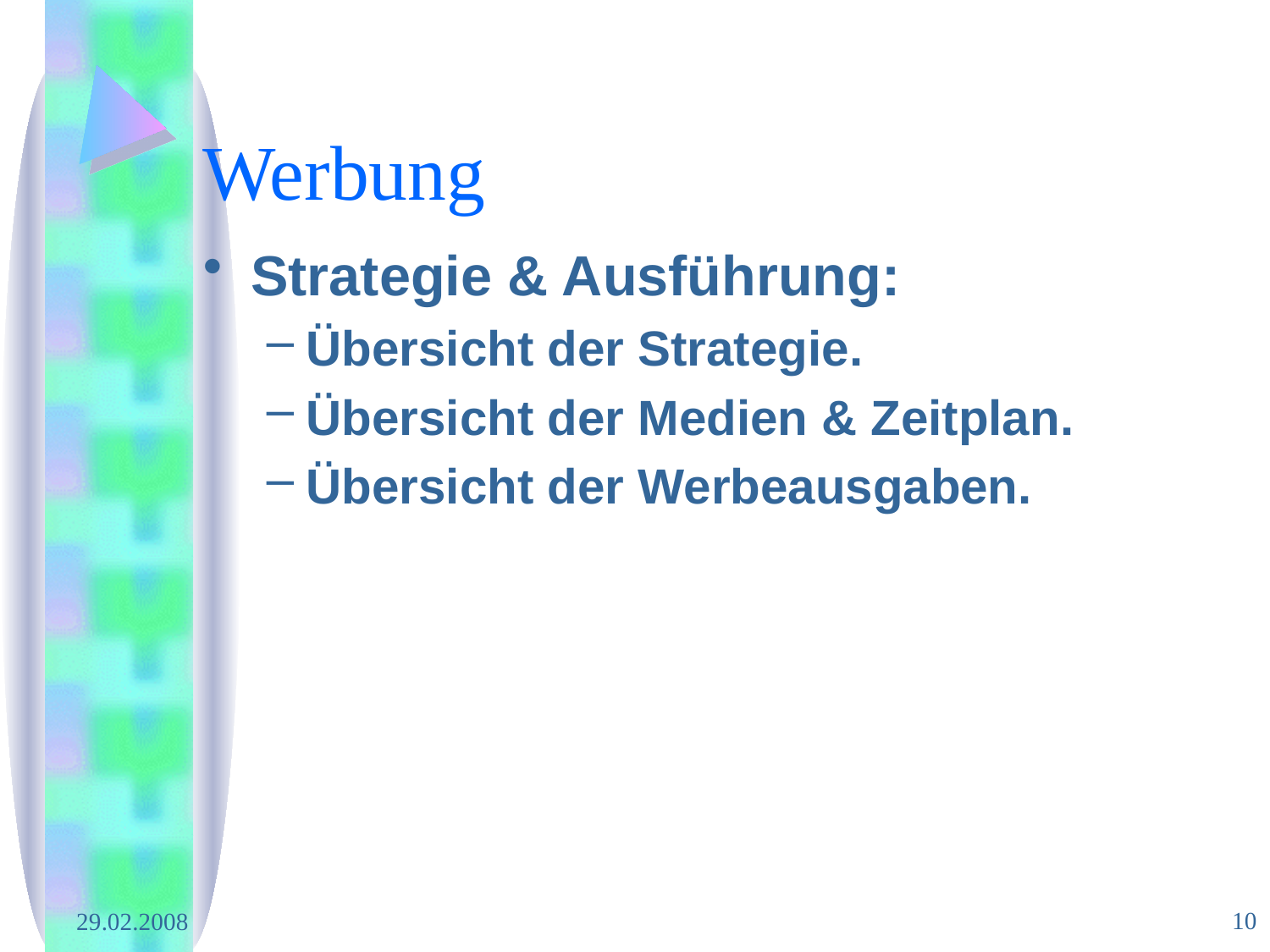

# Werbung
Strategie & Ausführung:
Übersicht der Strategie.
Übersicht der Medien & Zeitplan.
Übersicht der Werbeausgaben.
10
29.02.2008